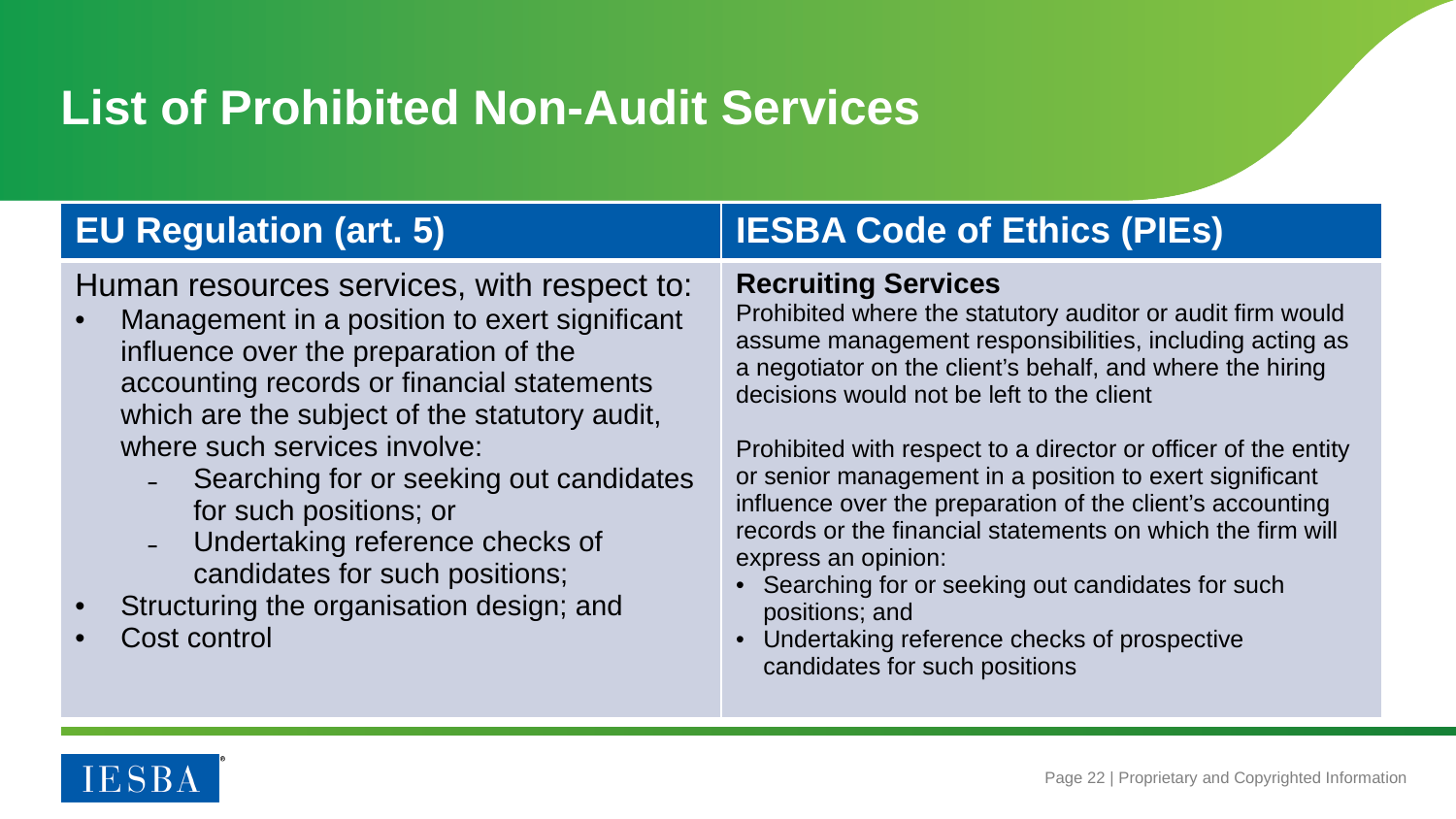

# List of Prohibited Non-Audit Services
| EU Regulation (art. 5) | IESBA Code of Ethics (PIEs) |
| --- | --- |
| Human resources services, with respect to: Management in a position to exert significant influence over the preparation of the accounting records or financial statements which are the subject of the statutory audit, where such services involve: Searching for or seeking out candidates for such positions; or Undertaking reference checks of candidates for such positions; Structuring the organisation design; and Cost control | Recruiting Services Prohibited where the statutory auditor or audit firm would assume management responsibilities, including acting as a negotiator on the client’s behalf, and where the hiring decisions would not be left to the client Prohibited with respect to a director or officer of the entity or senior management in a position to exert significant influence over the preparation of the client’s accounting records or the financial statements on which the firm will express an opinion: Searching for or seeking out candidates for such positions; and Undertaking reference checks of prospective candidates for such positions |